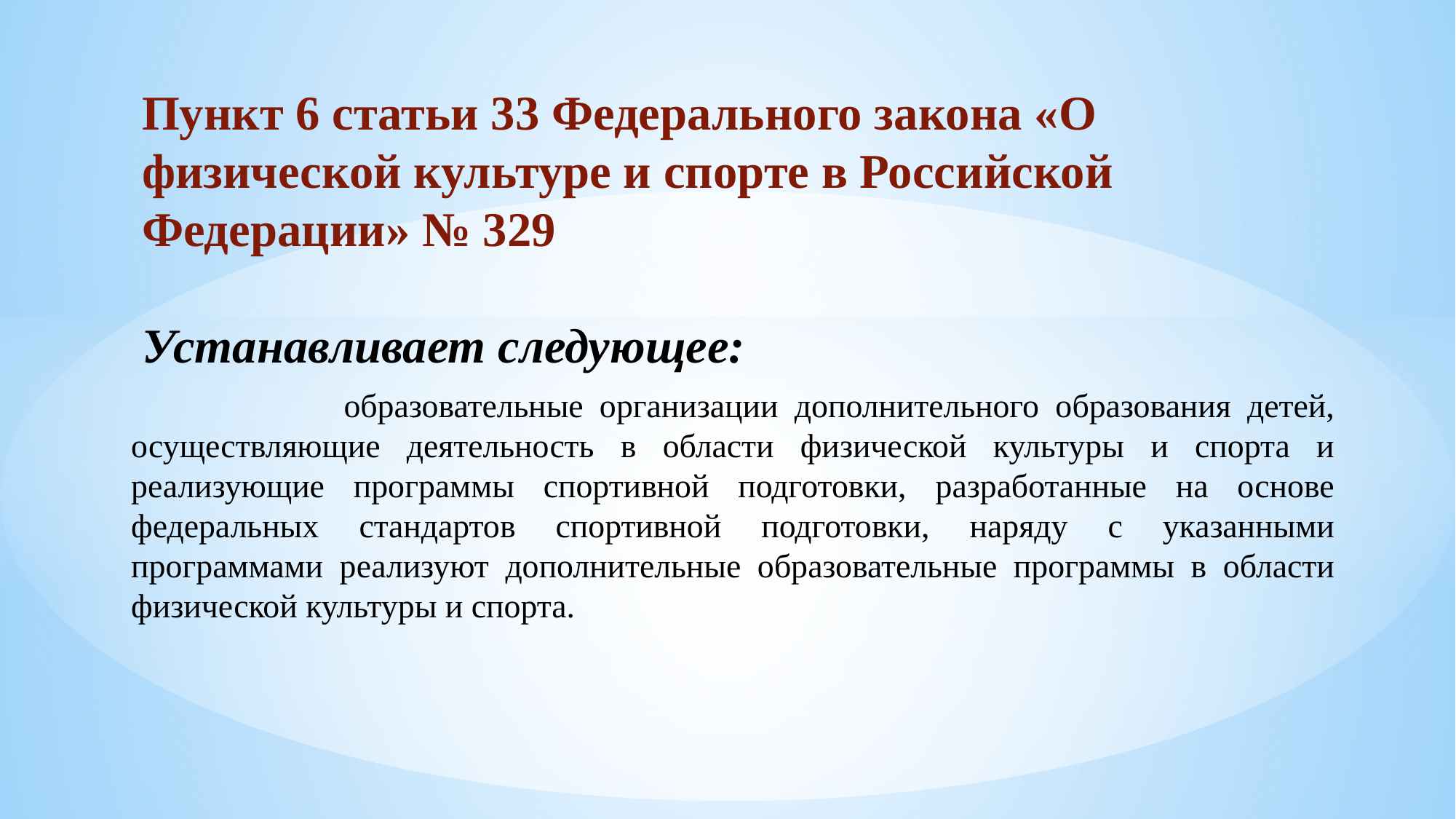

# Пункт 6 статьи 33 Федерального закона «О физической культуре и спорте в Российской Федерации» № 329 Устанавливает следующее:
             образовательные организации дополнительного образования детей, осуществляющие деятельность в области физической культуры и спорта и реализующие программы спортивной подготовки, разработанные на основе федеральных стандартов спортивной подготовки, наряду с указанными программами реализуют дополнительные образовательные программы в области физической культуры и спорта.